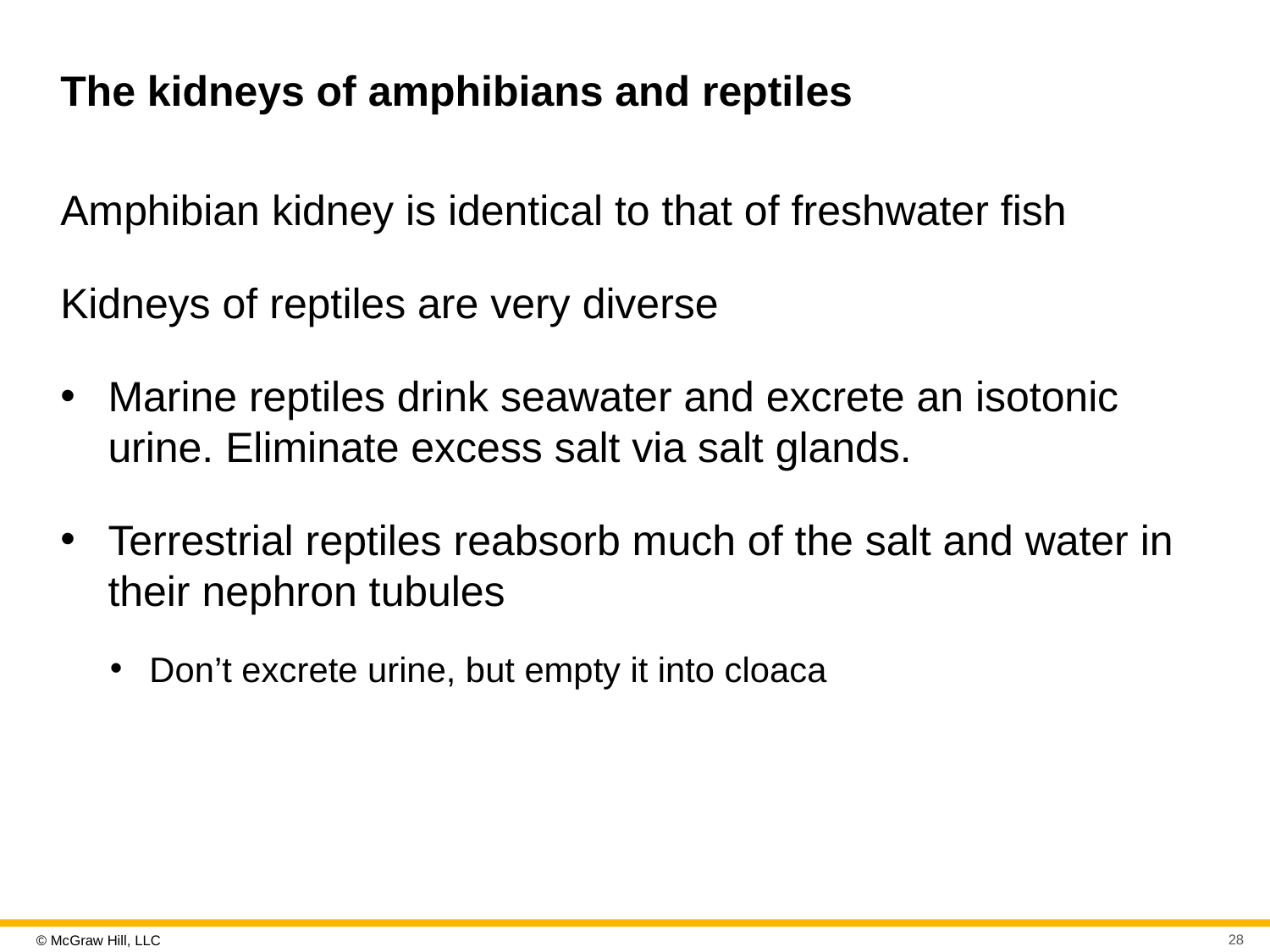

# The kidneys of amphibians and reptiles
Amphibian kidney is identical to that of freshwater fish
Kidneys of reptiles are very diverse
Marine reptiles drink seawater and excrete an isotonic urine. Eliminate excess salt via salt glands.
Terrestrial reptiles reabsorb much of the salt and water in their nephron tubules
Don’t excrete urine, but empty it into cloaca
28